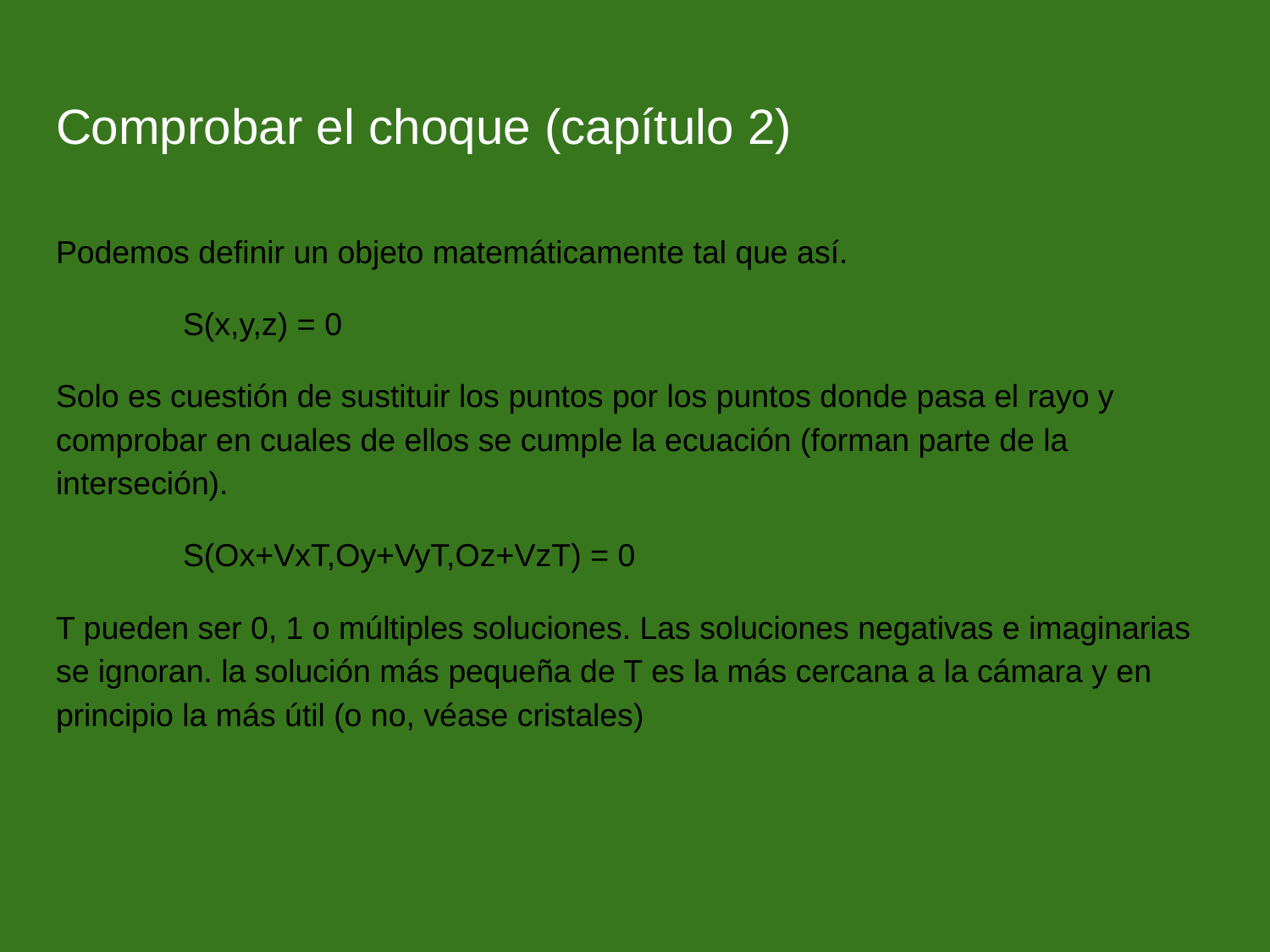

# Comprobar el choque (capítulo 2)
Podemos definir un objeto matemáticamente tal que así.
	S(x,y,z) = 0
Solo es cuestión de sustituir los puntos por los puntos donde pasa el rayo y comprobar en cuales de ellos se cumple la ecuación (forman parte de la interseción).
	S(Ox+VxT,Oy+VyT,Oz+VzT) = 0
T pueden ser 0, 1 o múltiples soluciones. Las soluciones negativas e imaginarias se ignoran. la solución más pequeña de T es la más cercana a la cámara y en principio la más útil (o no, véase cristales)